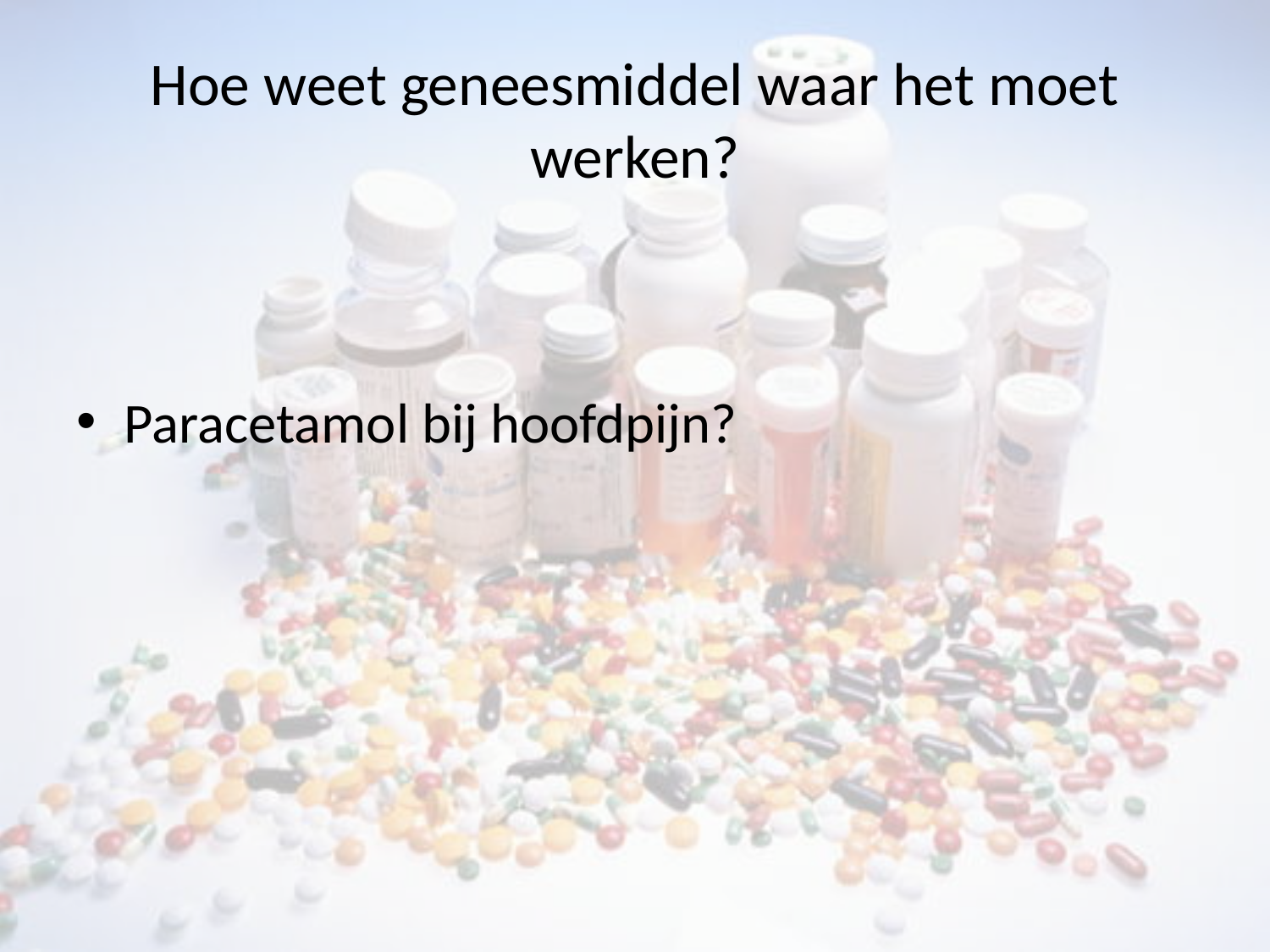

# Hoe weet geneesmiddel waar het moet werken?

Paracetamol bij hoofdpijn?